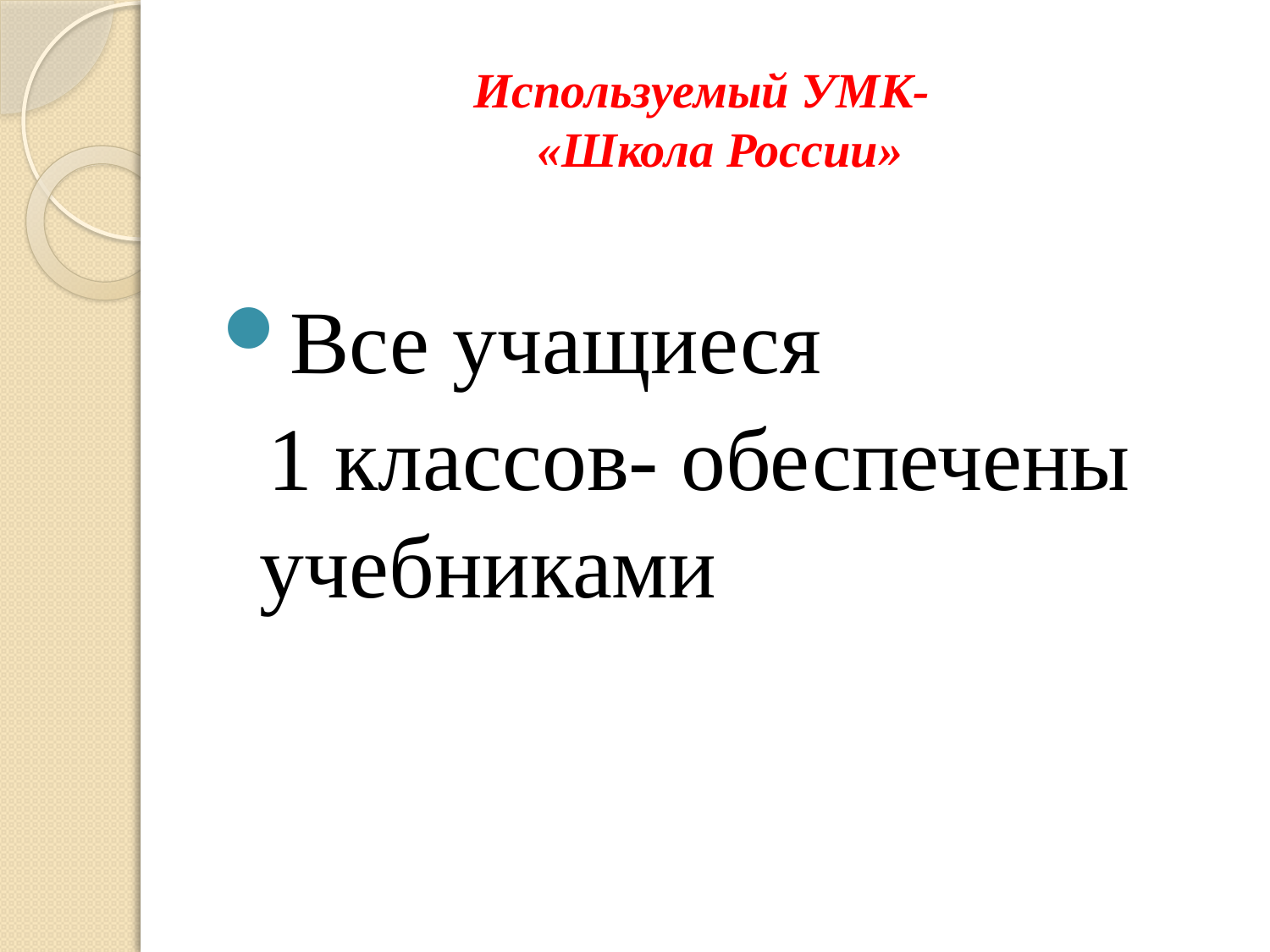

# Используемый УМК- «Школа России»
Все учащиеся
  1 классов- обеспечены учебниками